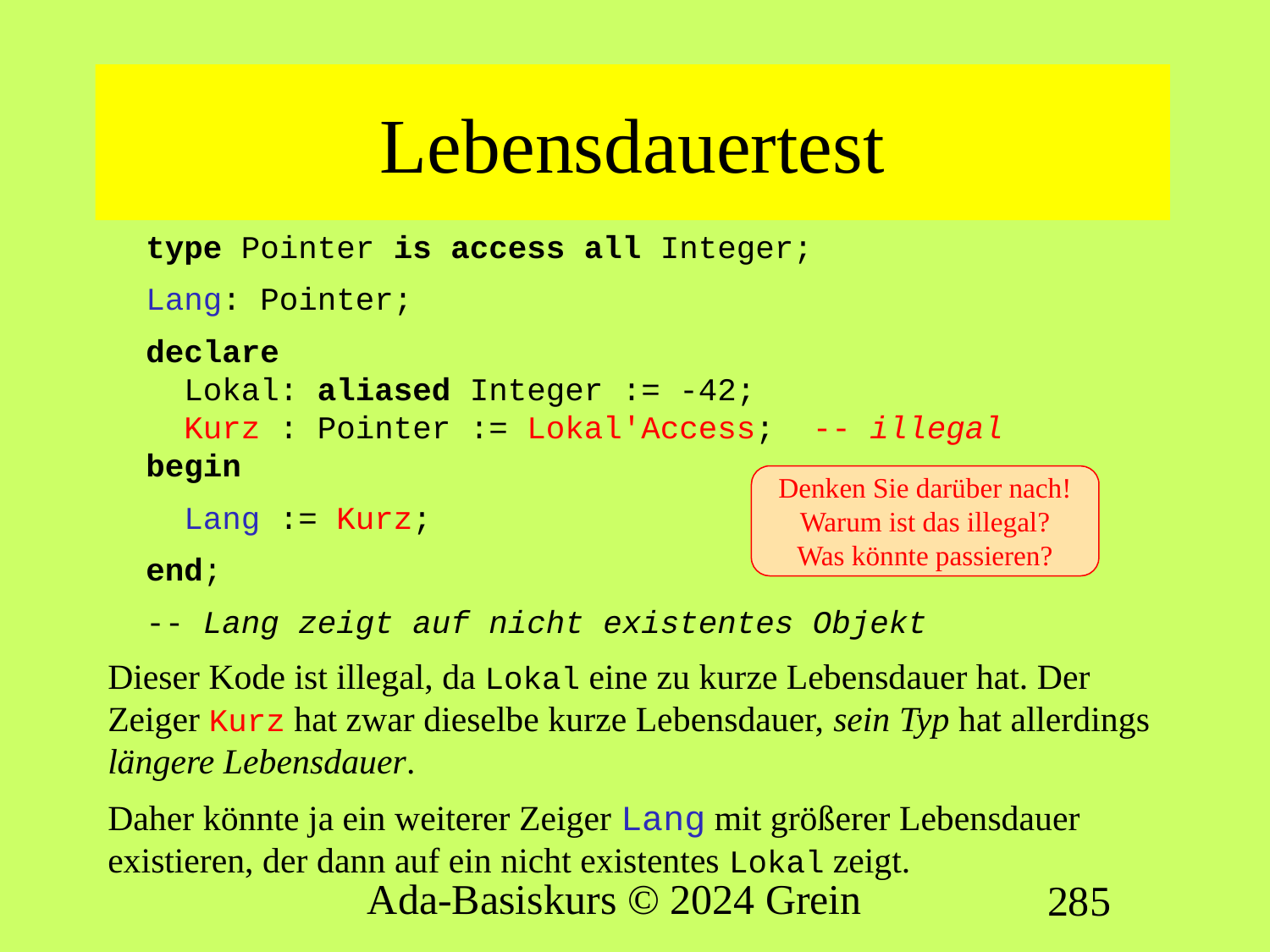

# Lebensdauertest
  type Pointer is access all Integer;
  Lang: Pointer;
  declare
    Lokal: aliased Integer := -42;
    Kurz : Pointer := Lokal'Access;  -- illegal
  begin
    Lang := Kurz;
  end;
  -- Lang zeigt auf nicht existentes Objekt
Dieser Kode ist illegal, da Lokal eine zu kurze Lebensdauer hat. Der Zeiger Kurz hat zwar dieselbe kurze Lebensdauer, sein Typ hat allerdings längere Lebensdauer.
Daher könnte ja ein weiterer Zeiger Lang mit größerer Lebensdauer existieren, der dann auf ein nicht existentes Lokal zeigt.
Denken Sie darüber nach! Warum ist das illegal?
Was könnte passieren?
Ada-Basiskurs © 2024 Grein
285